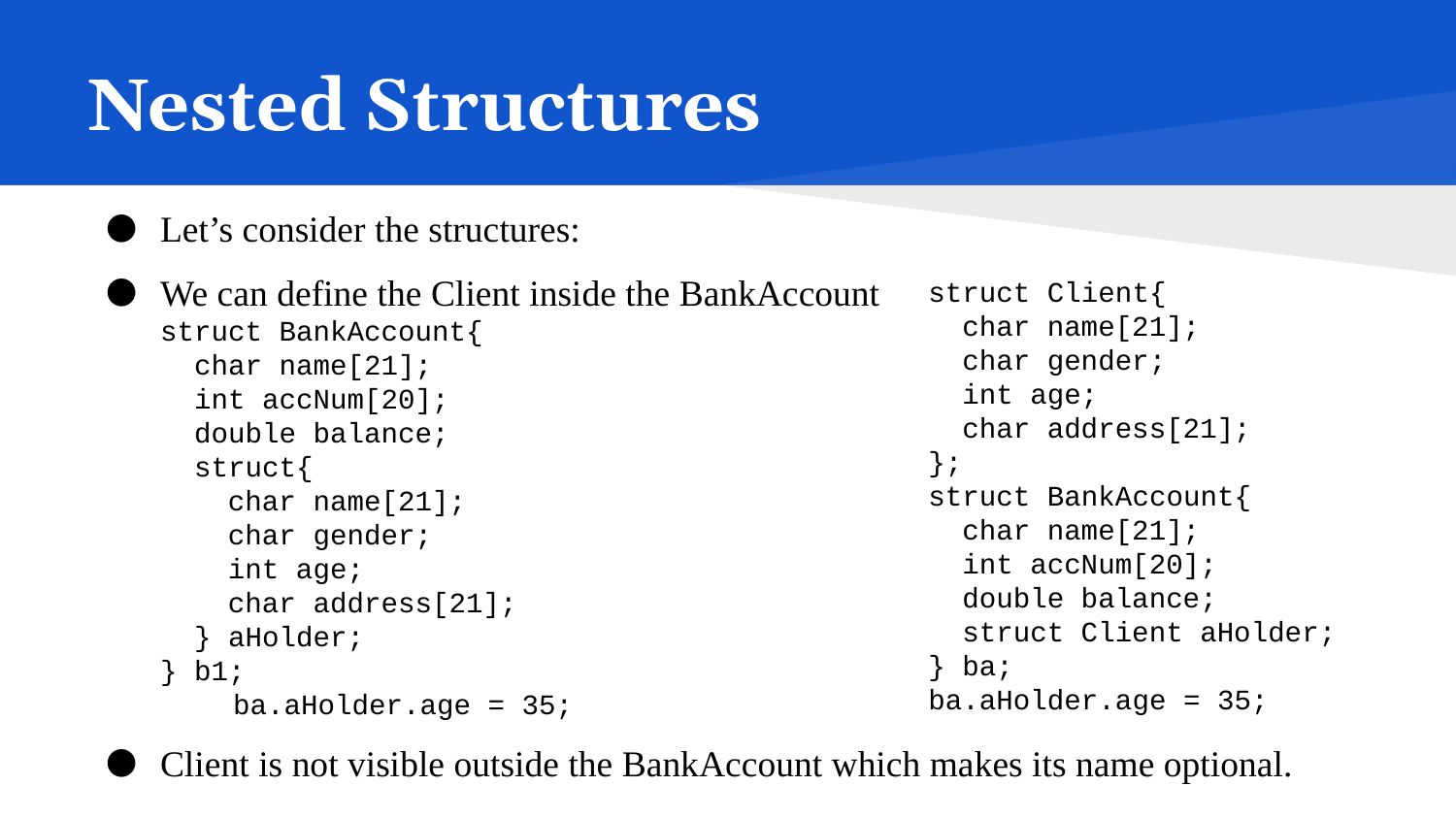

# Nested Structures
Let’s consider the structures:
We can define the Client inside the BankAccount
struct BankAccount{
  char name[21];
  int accNum[20];
  double balance;
  struct{
    char name[21];
    char gender;
    int age;
    char address[21];
  } aHolder;
} b1;
ba.aHolder.age = 35;
Client is not visible outside the BankAccount which makes its name optional.

struct Client{
  char name[21];
  char gender;
  int age;
  char address[21];
};
struct BankAccount{
  char name[21];
  int accNum[20];
  double balance;
  struct Client aHolder;
} ba;
ba.aHolder.age = 35;